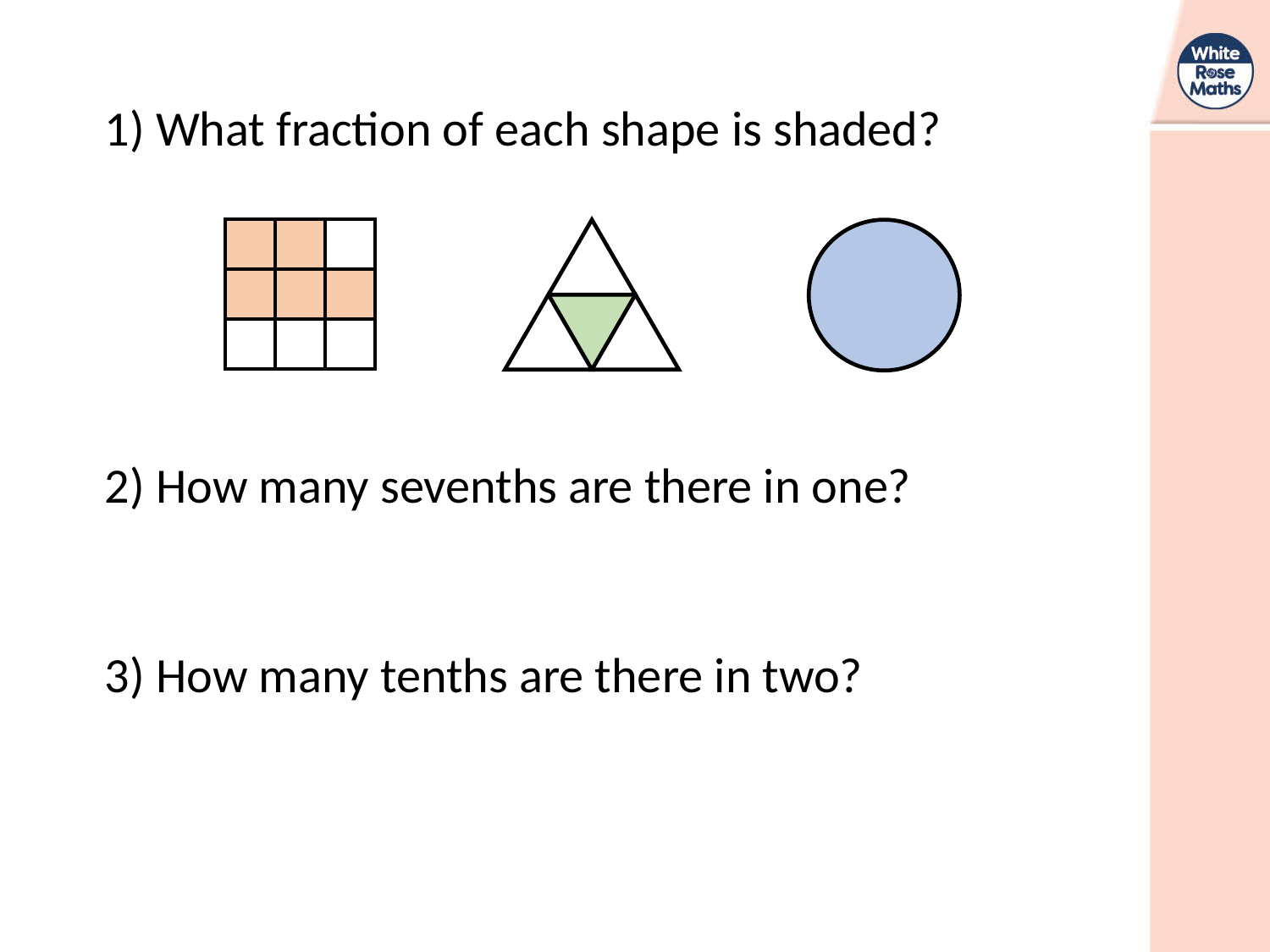

1) What fraction of each shape is shaded?
|  |  |  |
| --- | --- | --- |
|  |  |  |
|  |  |  |

2) How many sevenths are there in one?
3) How many tenths are there in two?